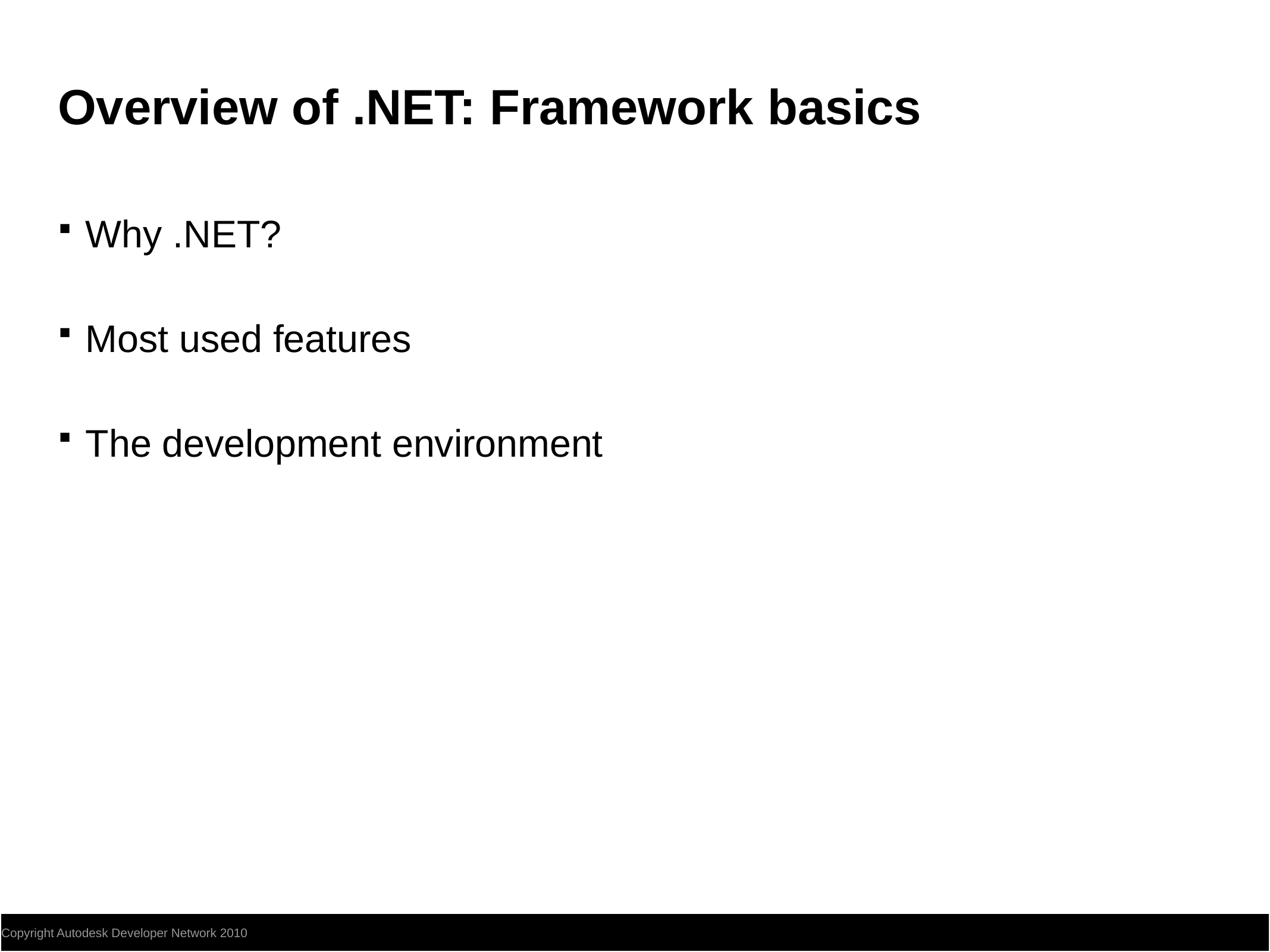

# Overview of .NET: Framework basics
Why .NET?

Most used features

The development environment